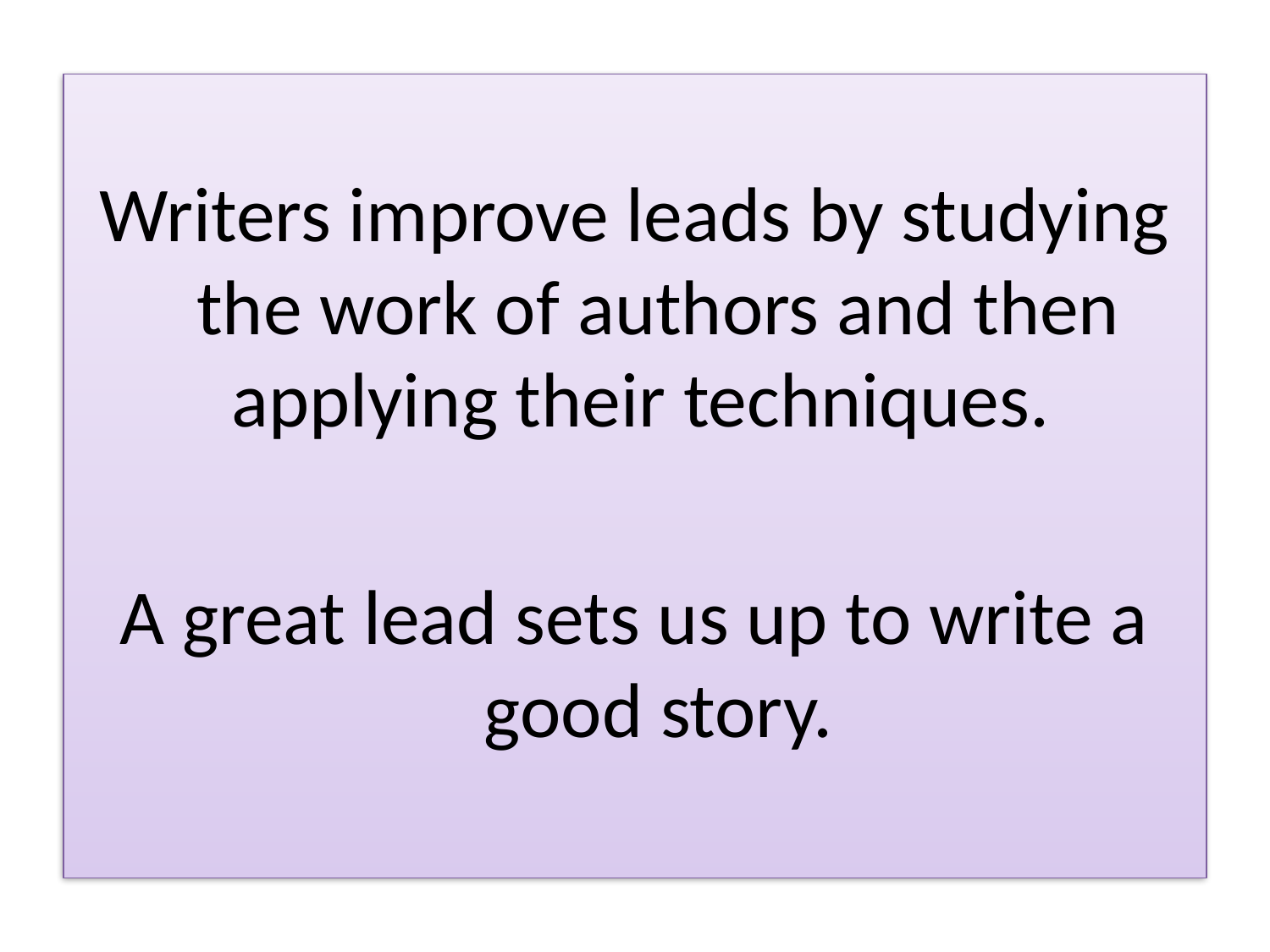

Writers improve leads by studying the work of authors and then applying their techniques.

A great lead sets us up to write a good story.